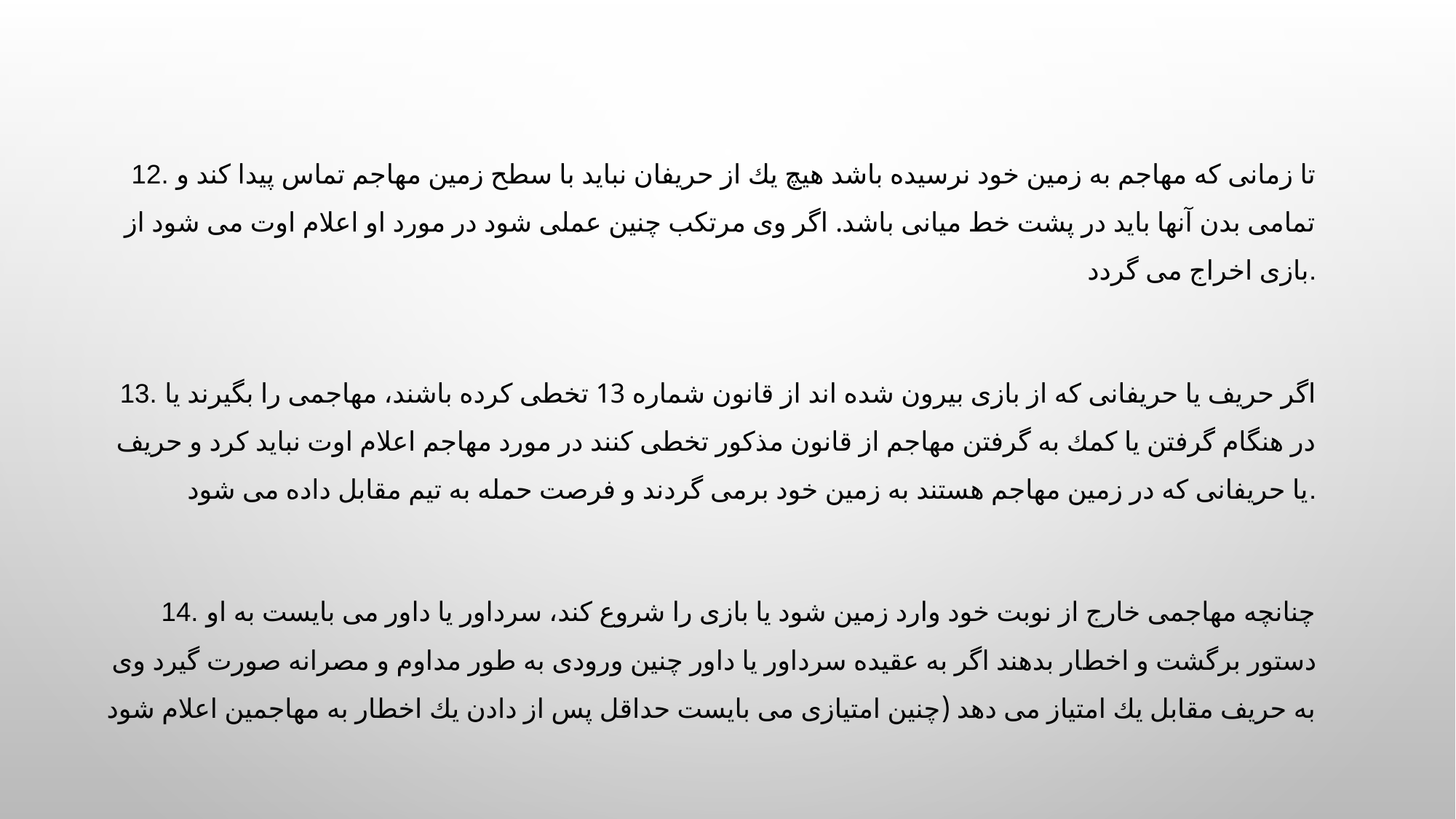

12. تا زمانی كه مهاجم به زمین خود نرسیده باشد هیچ یك از حریفان نباید با سطح زمین مهاجم تماس پیدا كند و تمامی بدن آنها باید در پشت خط میانی باشد. اگر وی مرتكب چنین عملی شود در مورد او اعلام اوت می شود از بازی اخراج می گردد.

13. اگر حریف یا حریفانی كه از بازی بیرون شده اند از قانون شماره 13 تخطی كرده باشند، مهاجمی را بگیرند یا در هنگام گرفتن یا كمك به گرفتن مهاجم از قانون مذكور تخطی كنند در مورد مهاجم اعلام اوت نباید كرد و حریف یا حریفانی كه در زمین مهاجم هستند به زمین خود برمی گردند و فرصت حمله به تیم مقابل داده می شود.

14. چنانچه مهاجمی خارج از نوبت خود وارد زمین شود یا بازی را شروع كند، سرداور یا داور می بایست به او دستور برگشت و اخطار بدهند اگر به عقیده سرداور یا داور چنین ورودی به طور مداوم و مصرانه صورت گیرد وی به حریف مقابل یك امتیاز می دهد (چنین امتیازی می بایست حداقل پس از دادن یك اخطار به مهاجمین اعلام شود